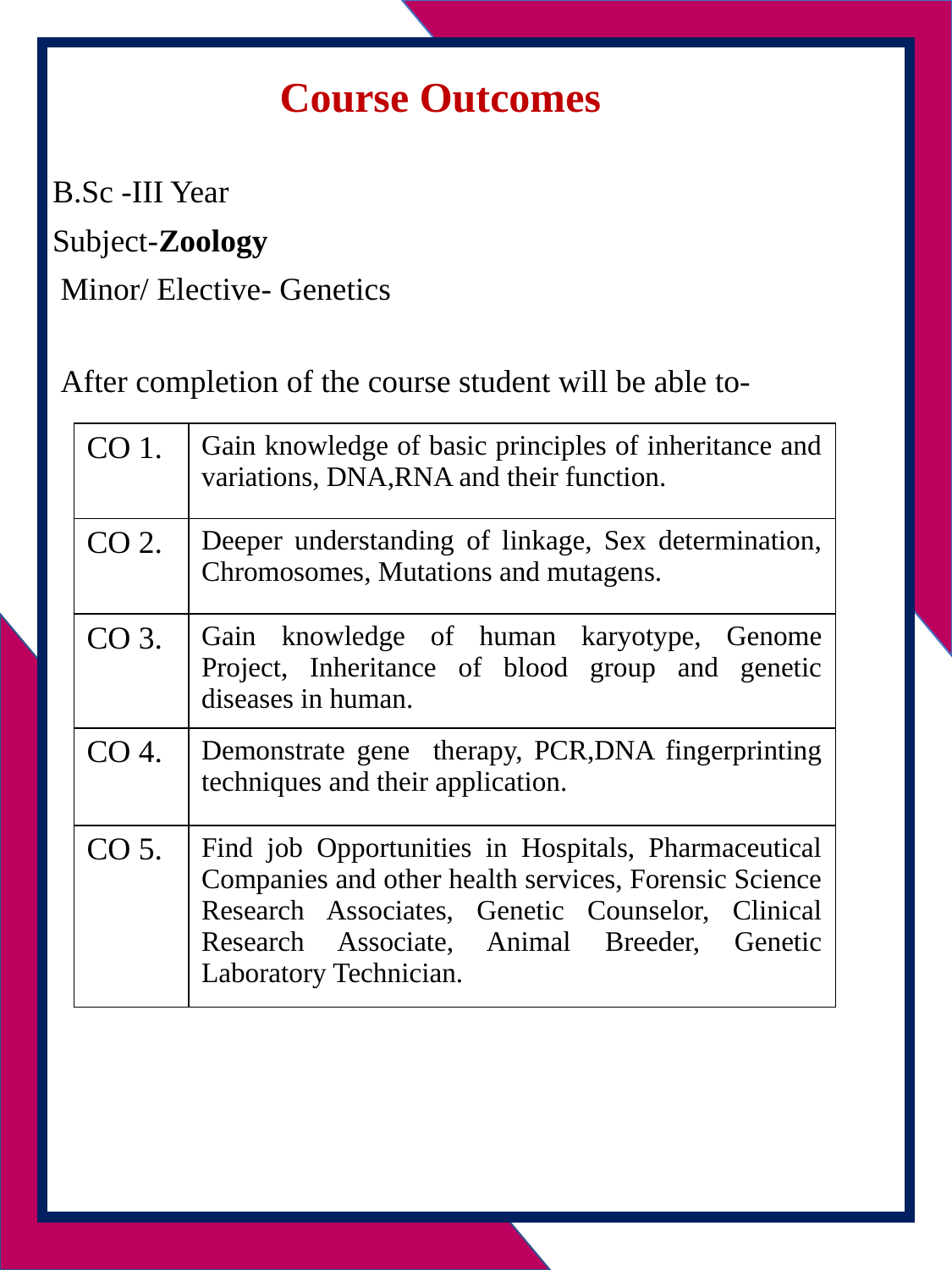

Course Outcomes

     B.Sc -III Year
     Subject-Zoology
      Minor/ Elective- Genetics

      After completion of the course student will be able to-

| CO 1. | Gain knowledge of basic principles of inheritance and variations, DNA,RNA and their function. |
| --- | --- |
| CO 2. | Deeper understanding of linkage, Sex determination, Chromosomes, Mutations and mutagens. |
| CO 3. | Gain knowledge of human karyotype, Genome Project, Inheritance of blood group and genetic diseases in human. |
| CO 4. | Demonstrate gene therapy, PCR,DNA fingerprinting techniques and their application. |
| CO 5. | Find job Opportunities in Hospitals, Pharmaceutical Companies and other health services, Forensic Science Research Associates, Genetic Counselor, Clinical Research Associate, Animal Breeder, Genetic Laboratory Technician. |